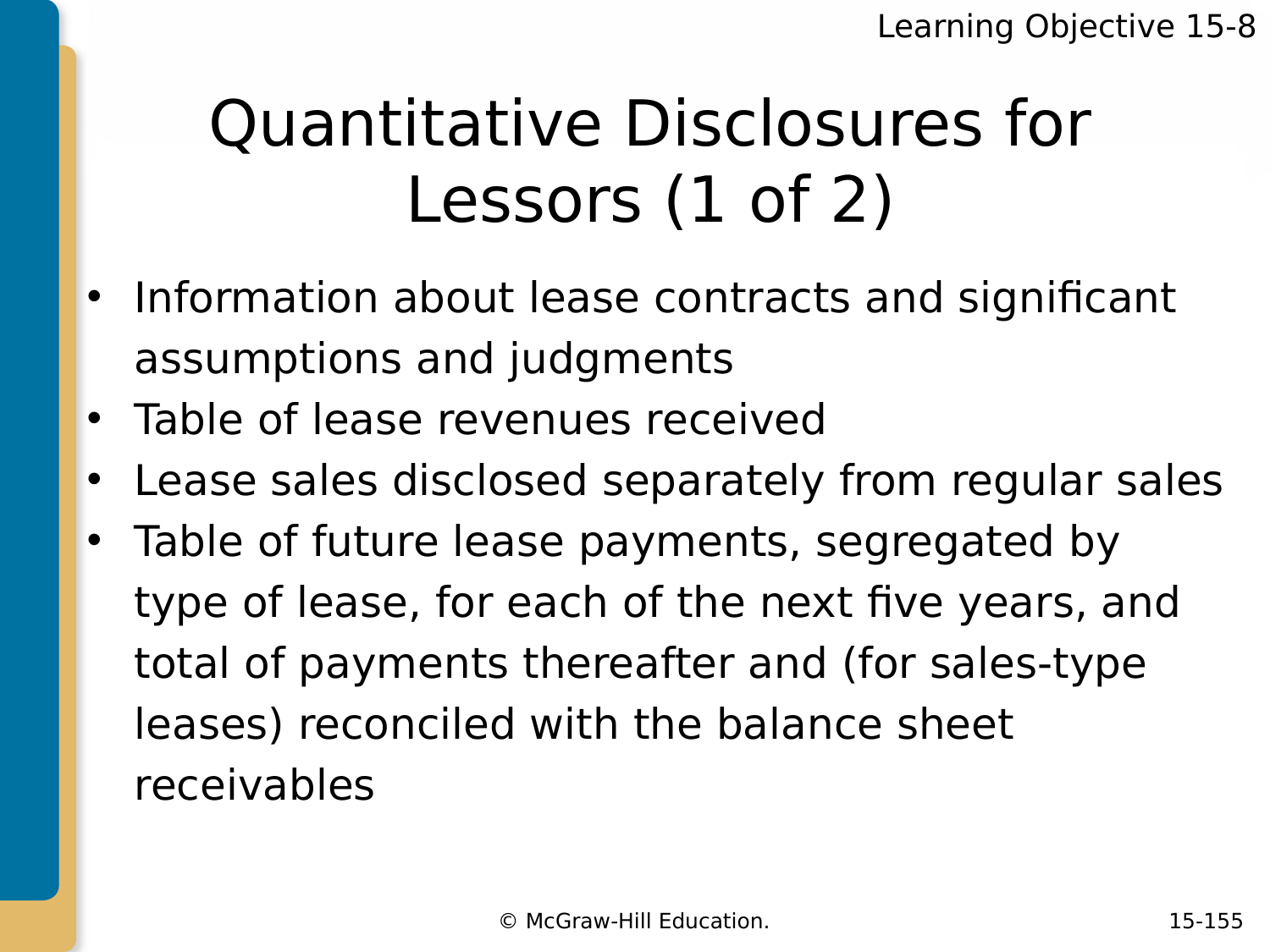

Learning Objective 15-8
# Quantitative Disclosures for Lessors (1 of 2)
Information about lease contracts and significant assumptions and judgments
Table of lease revenues received
Lease sales disclosed separately from regular sales
Table of future lease payments, segregated by type of lease, for each of the next five years, and total of payments thereafter and (for sales-type leases) reconciled with the balance sheet receivables